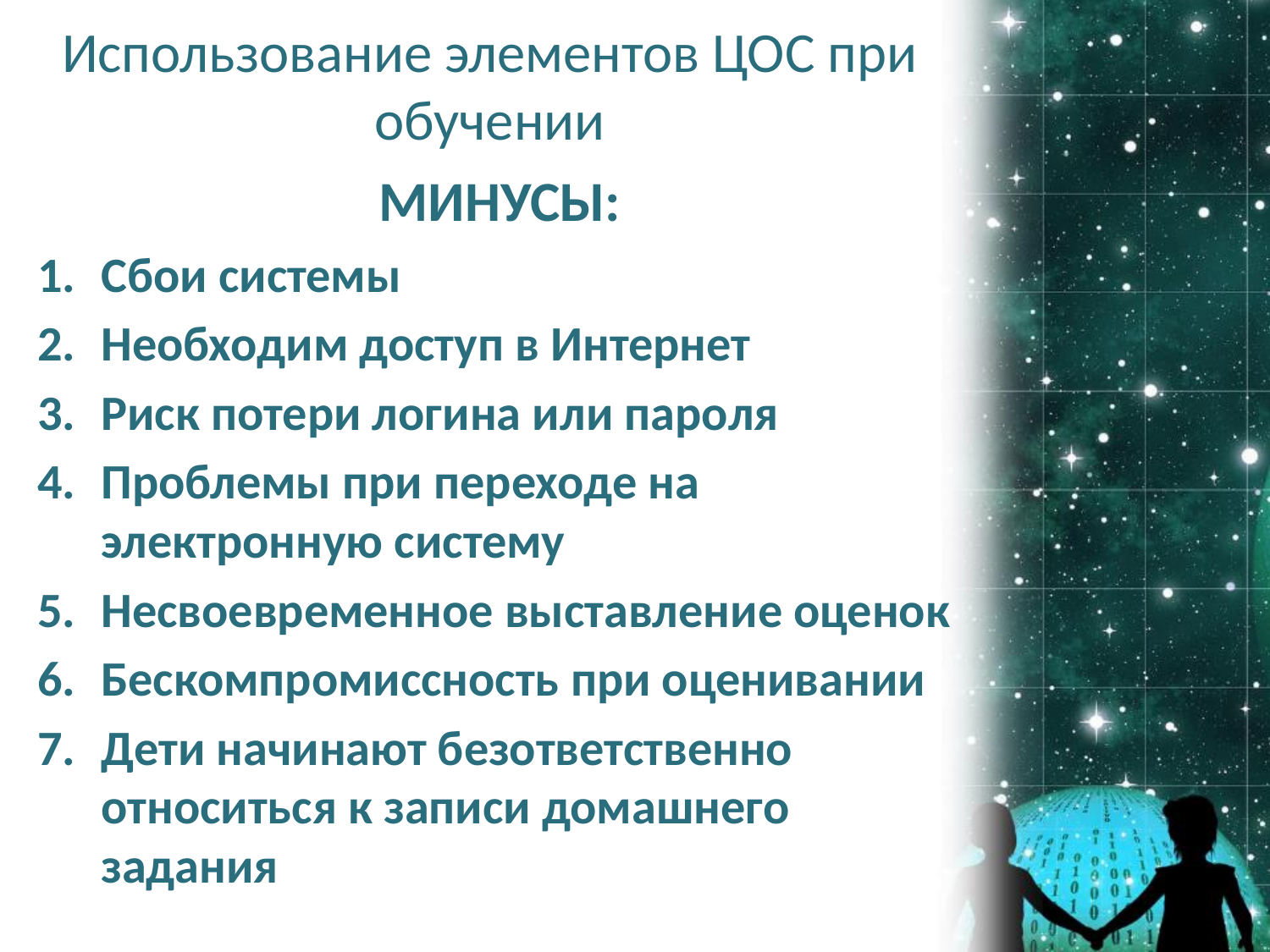

# Использование элементов ЦОС при обучении
МИНУСЫ:
Сбои системы
Необходим доступ в Интернет
Риск потери логина или пароля
Проблемы при переходе на электронную систему
Несвоевременное выставление оценок
Бескомпромиссность при оценивании
Дети начинают безответственно относиться к записи домашнего задания